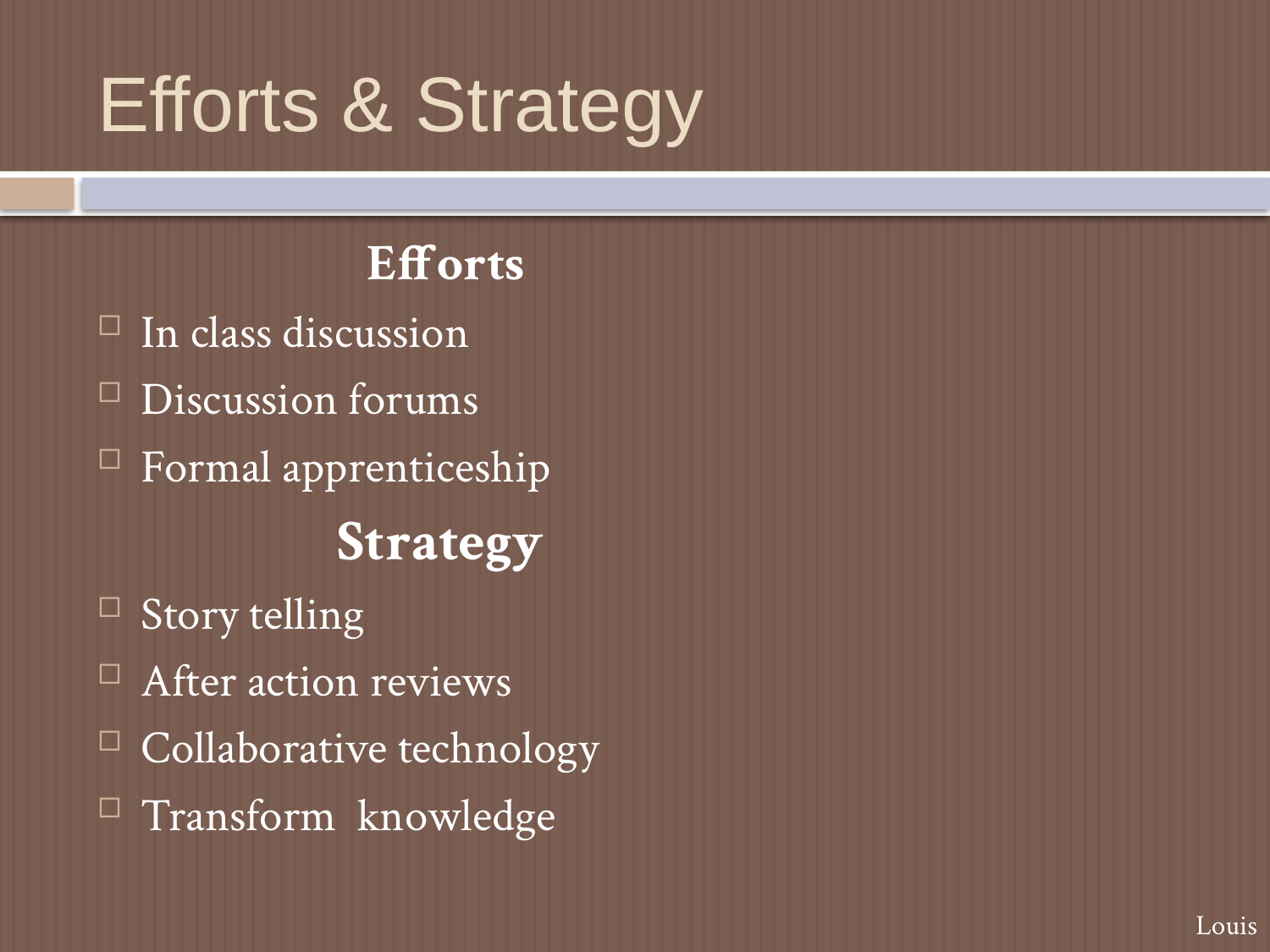

# Efforts & Strategy
                          Efforts
In class discussion
Discussion forums
Formal apprenticeship
                       Strategy
Story telling
After action reviews
Collaborative technology
Transform  knowledge

Louis